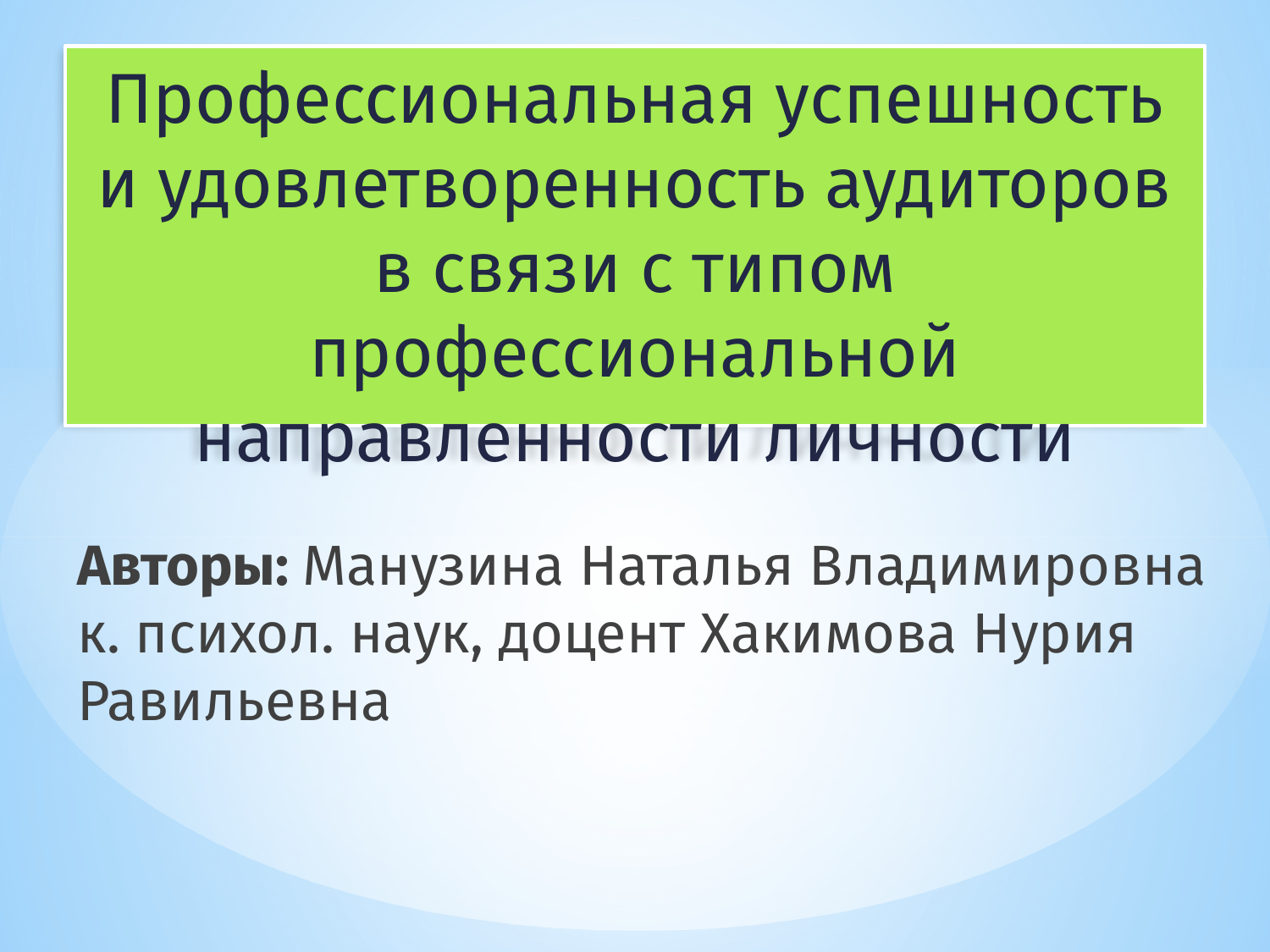

Профессиональная успешность и удовлетворенность аудиторов в связи с типом профессиональной направленности личности
Авторы: Манузина Наталья Владимировна
к. психол. наук, доцент Хакимова Нурия Равильевна